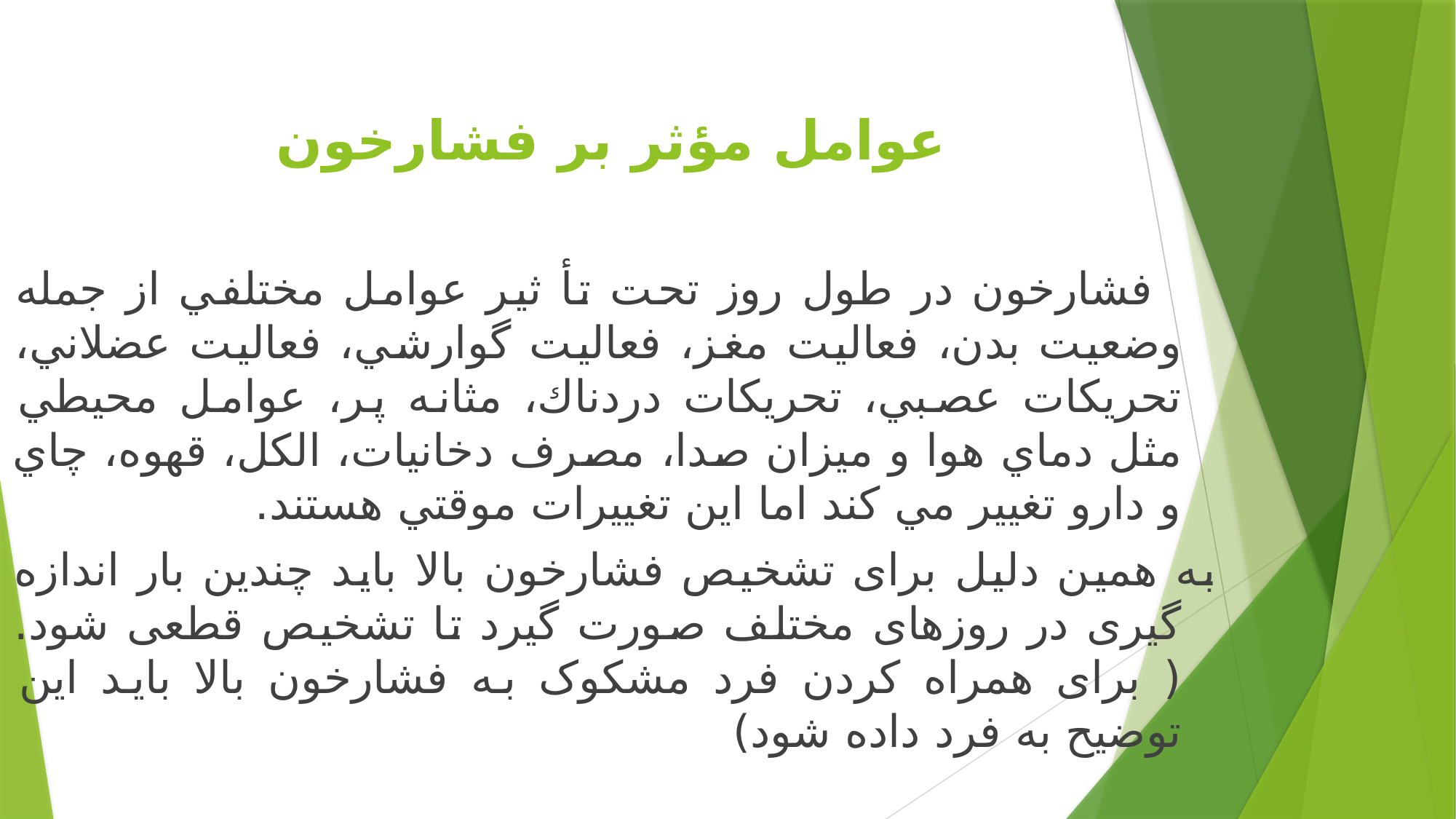

# عوامل مؤثر بر فشارخون
    فشارخون در طول روز تحت تأ ثير عوامل مختلفي از جمله وضعيت بدن، فعاليت مغز، فعاليت گوارشي، فعاليت عضلاني، تحريكات عصبي، تحريكات دردناك، مثانه پر، عوامل محيطي مثل دماي هوا و ميزان صدا، مصرف دخانيات، الكل، قهوه، چاي و دارو تغيير مي كند اما اين تغييرات موقتي هستند.
به همین دلیل برای تشخیص فشارخون بالا باید چندین بار اندازه گیری در روزهای مختلف صورت گیرد تا تشخیص قطعی شود. ( برای همراه کردن فرد مشکوک به فشارخون بالا باید این توضیح به فرد داده شود)